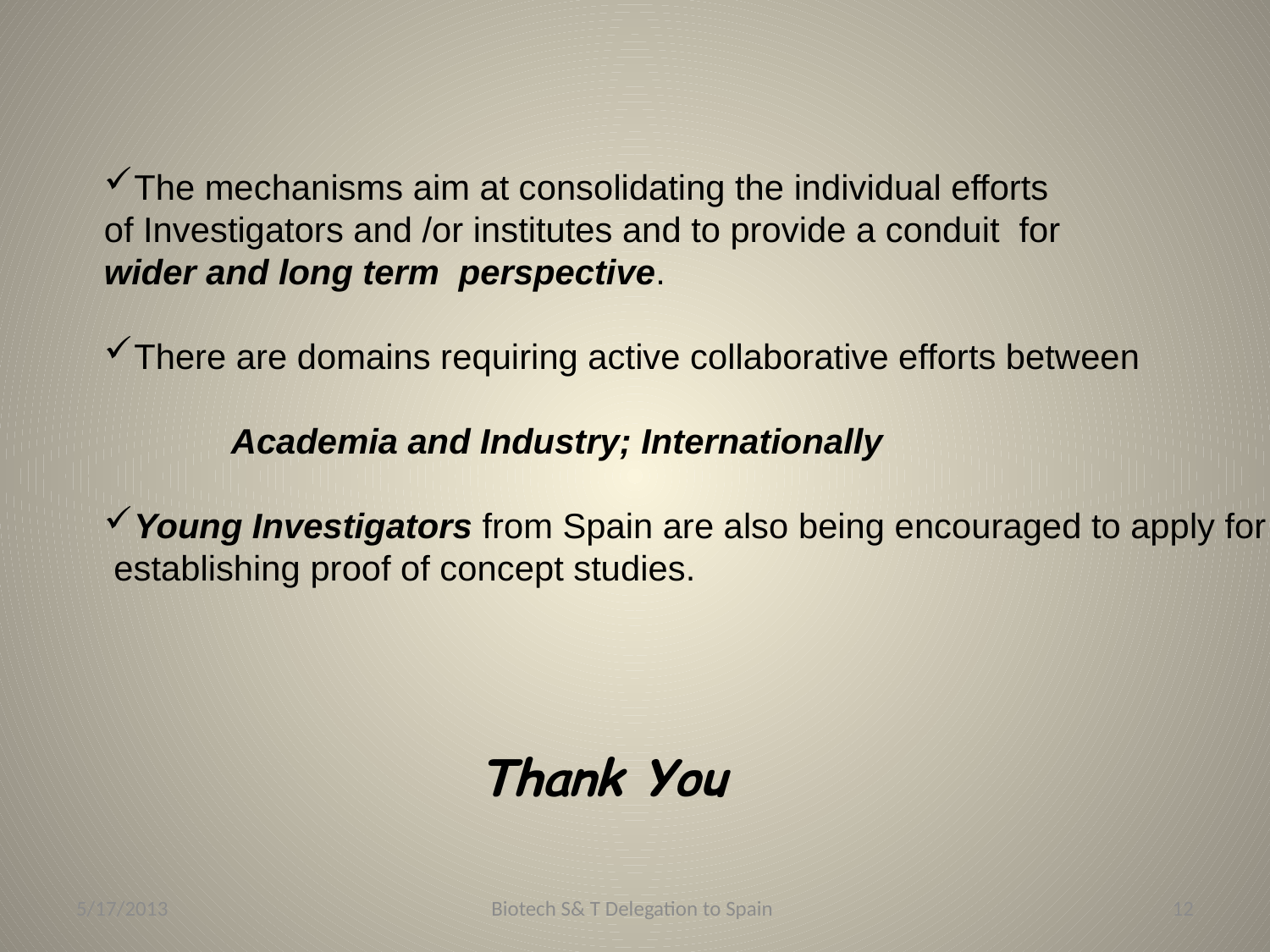

The mechanisms aim at consolidating the individual efforts
of Investigators and /or institutes and to provide a conduit  for
wider and long term  perspective.

There are domains requiring active collaborative efforts between

	Academia and Industry; Internationally

Young Investigators from Spain are also being encouraged to apply for
 establishing proof of concept studies.
Thank You
5/17/2013
Biotech S& T Delegation to Spain
12